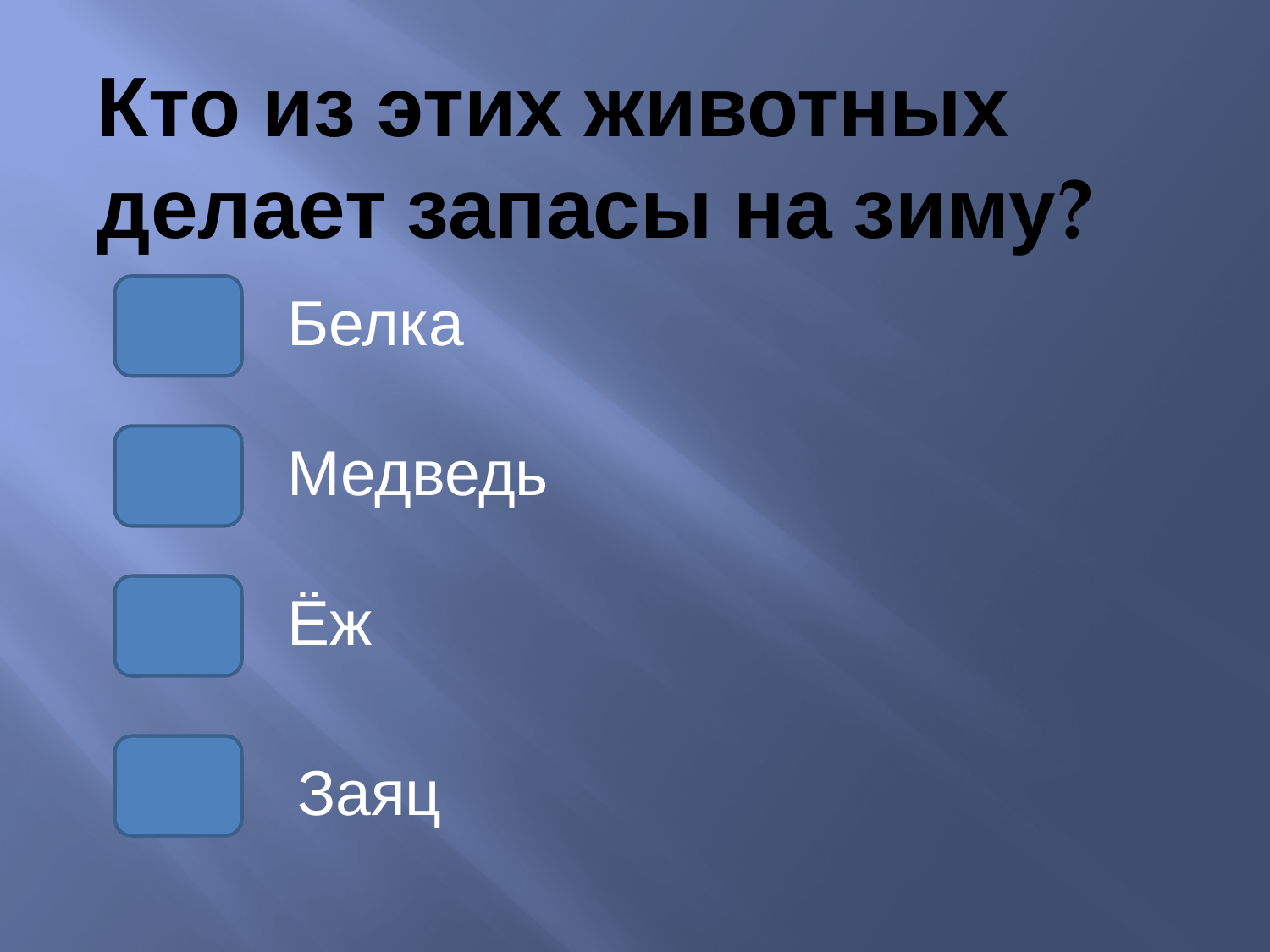

Кто из этих животных делает запасы на зиму?

Белка

Медведь

Ёж

Заяц